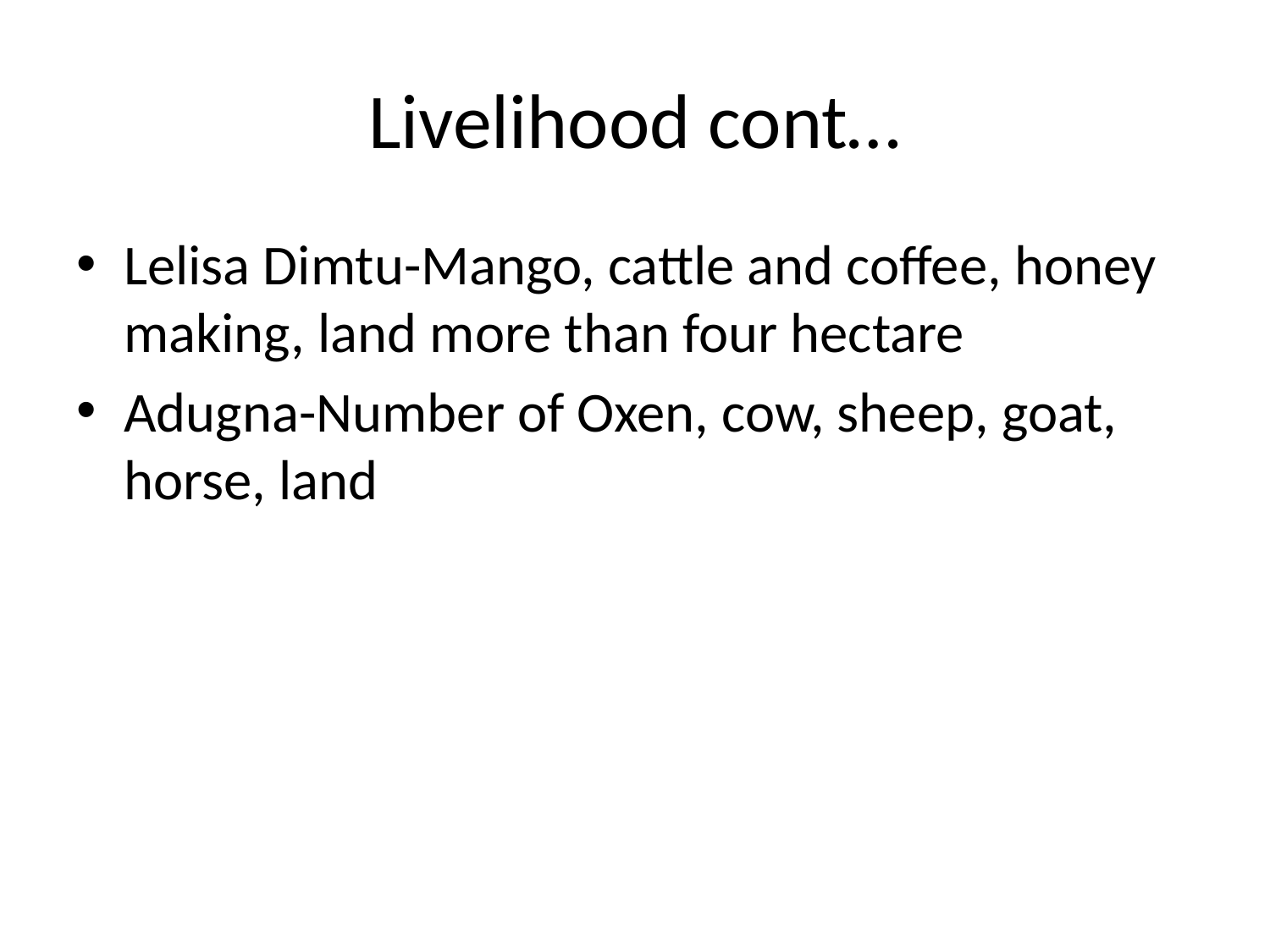

# Livelihood cont…
Lelisa Dimtu-Mango, cattle and coffee, honey making, land more than four hectare
Adugna-Number of Oxen, cow, sheep, goat, horse, land